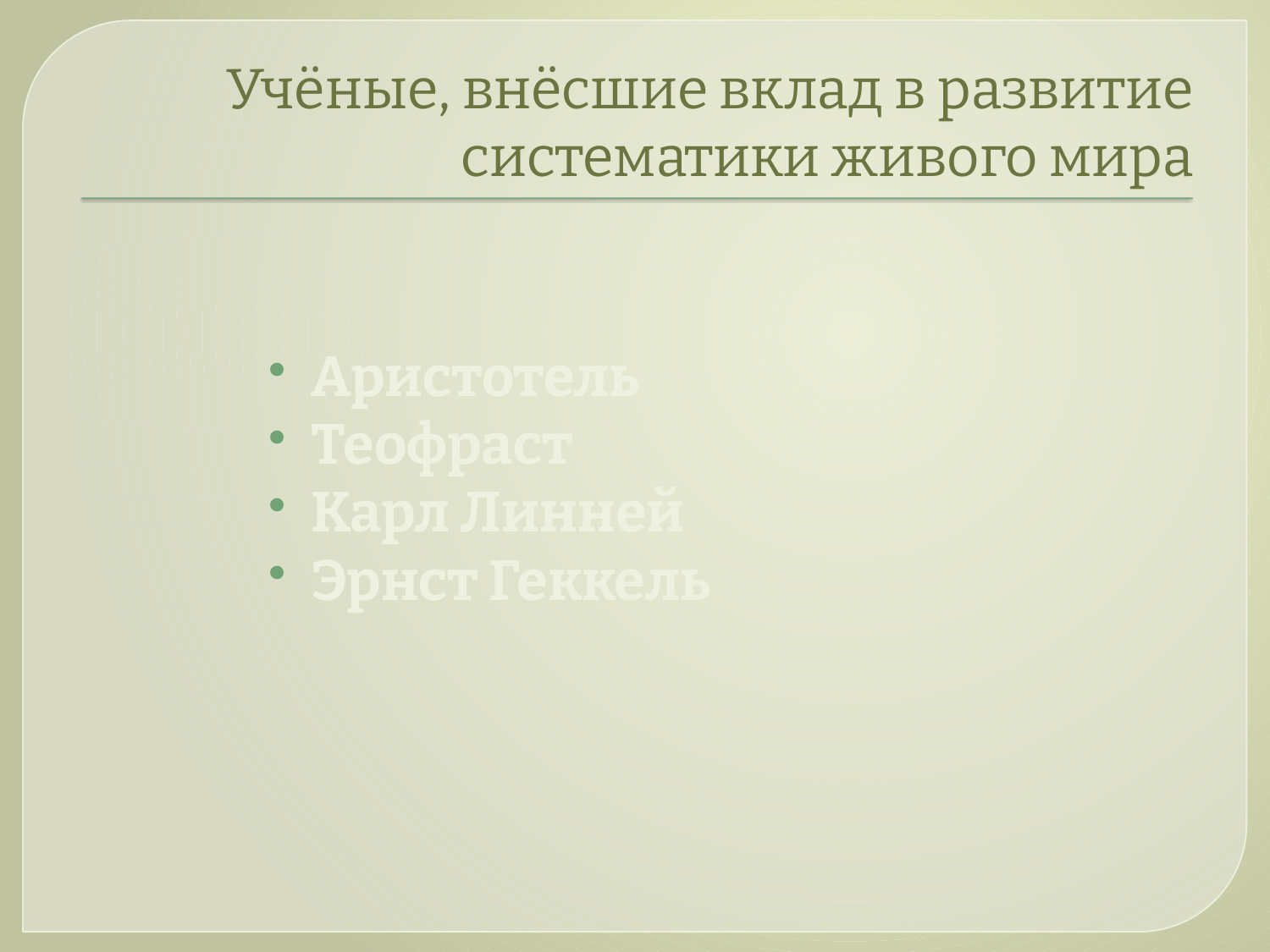

# Учёные, внёсшие вклад в развитие систематики живого мира
Аристотель
Теофраст
Карл Линней
Эрнст Геккель